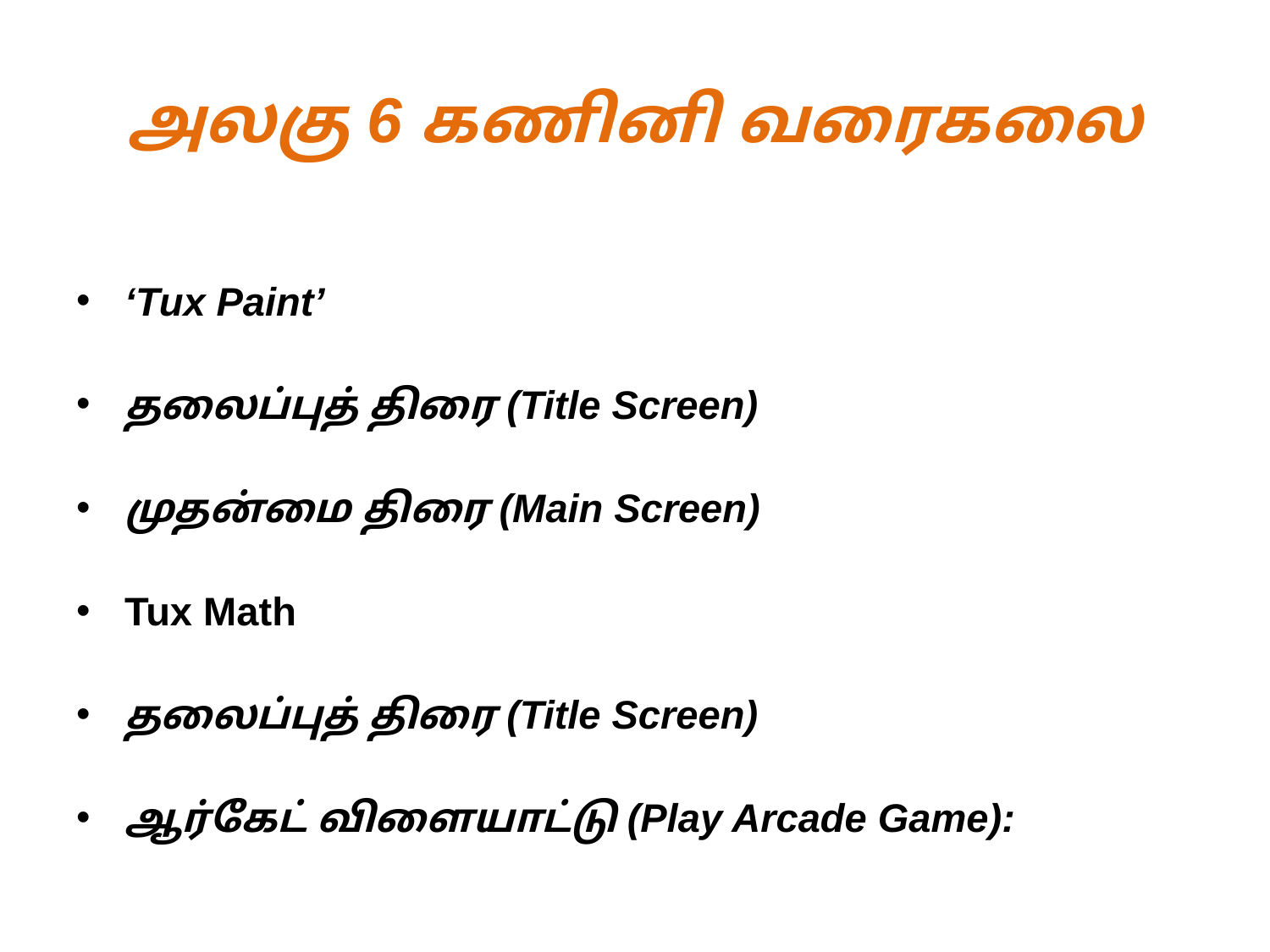

# அலகு 6 கணினி வரைகலை
‘Tux Paint’
தலைப்புத் திரை (Title Screen)
முதன்மை திரை (Main Screen)
Tux Math
தலைப்புத் திரை (Title Screen)
ஆர்கேட் விளையாட்டு (Play Arcade Game):